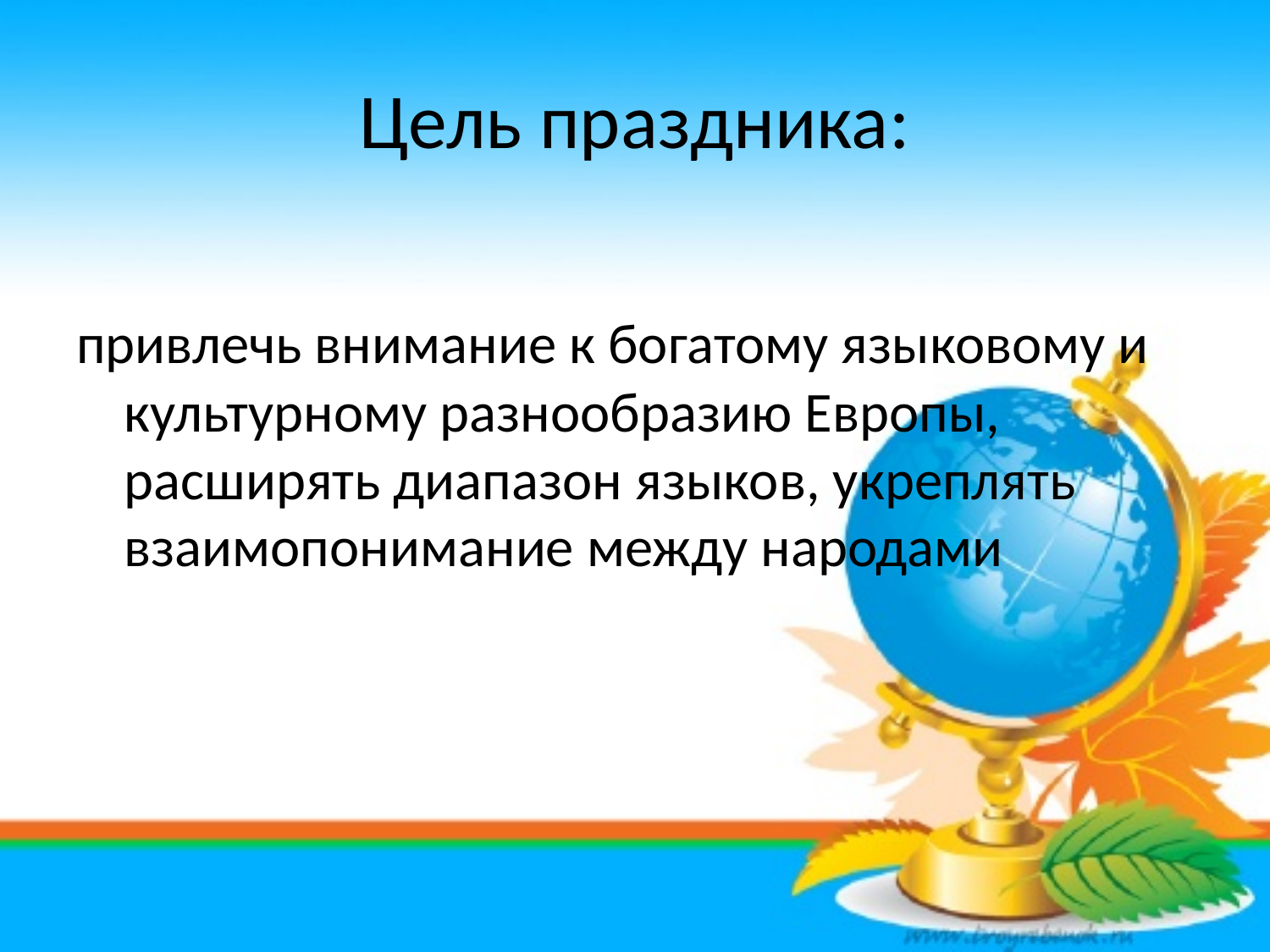

# Цель праздника:

привлечь внимание к богатому языковому и культурному разнообразию Европы, расширять диапазон языков, укреплять взаимопонимание между народами